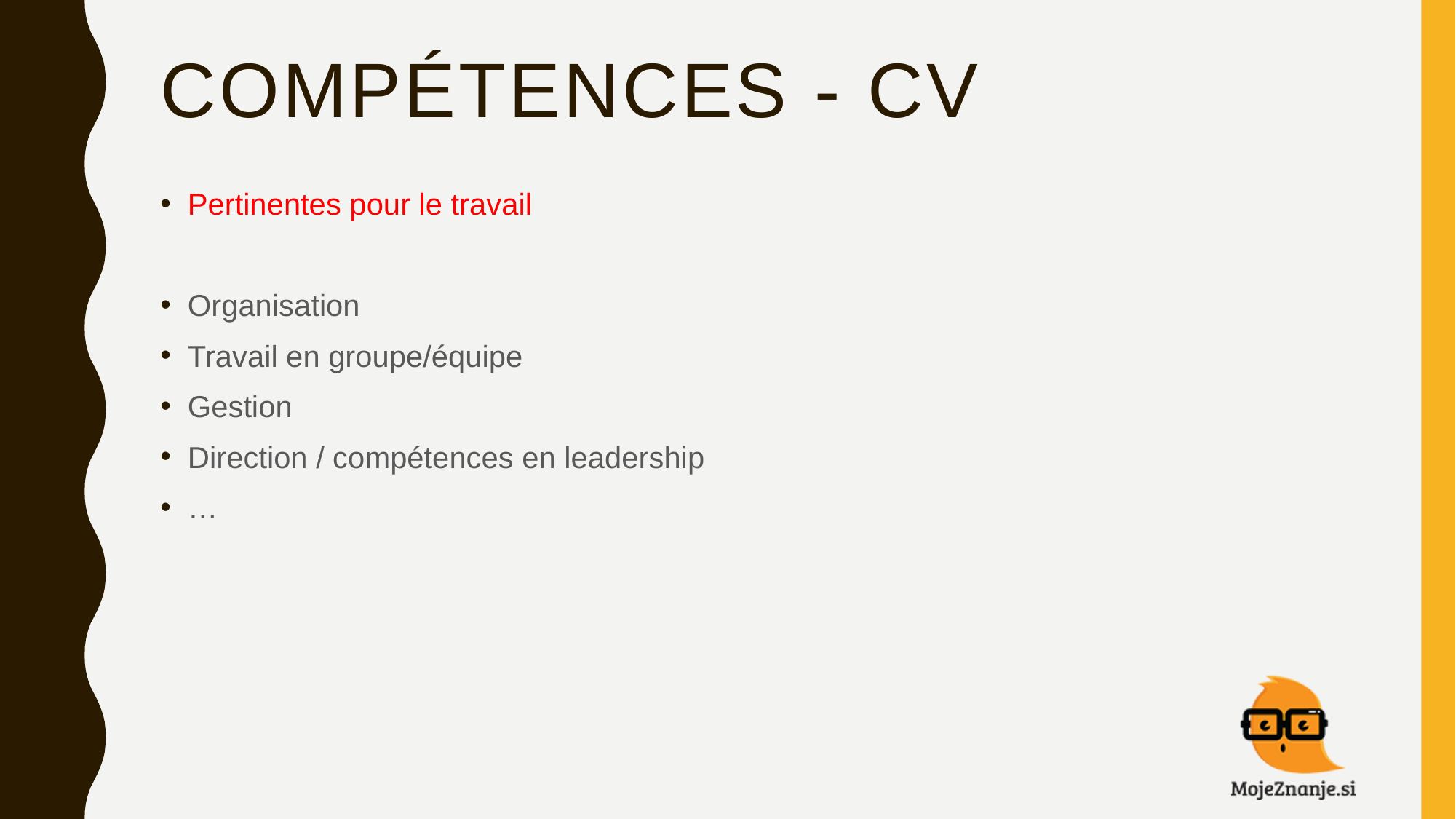

# Compétences - CV
Pertinentes pour le travail

Organisation
Travail en groupe/équipe
Gestion
Direction / compétences en leadership
…